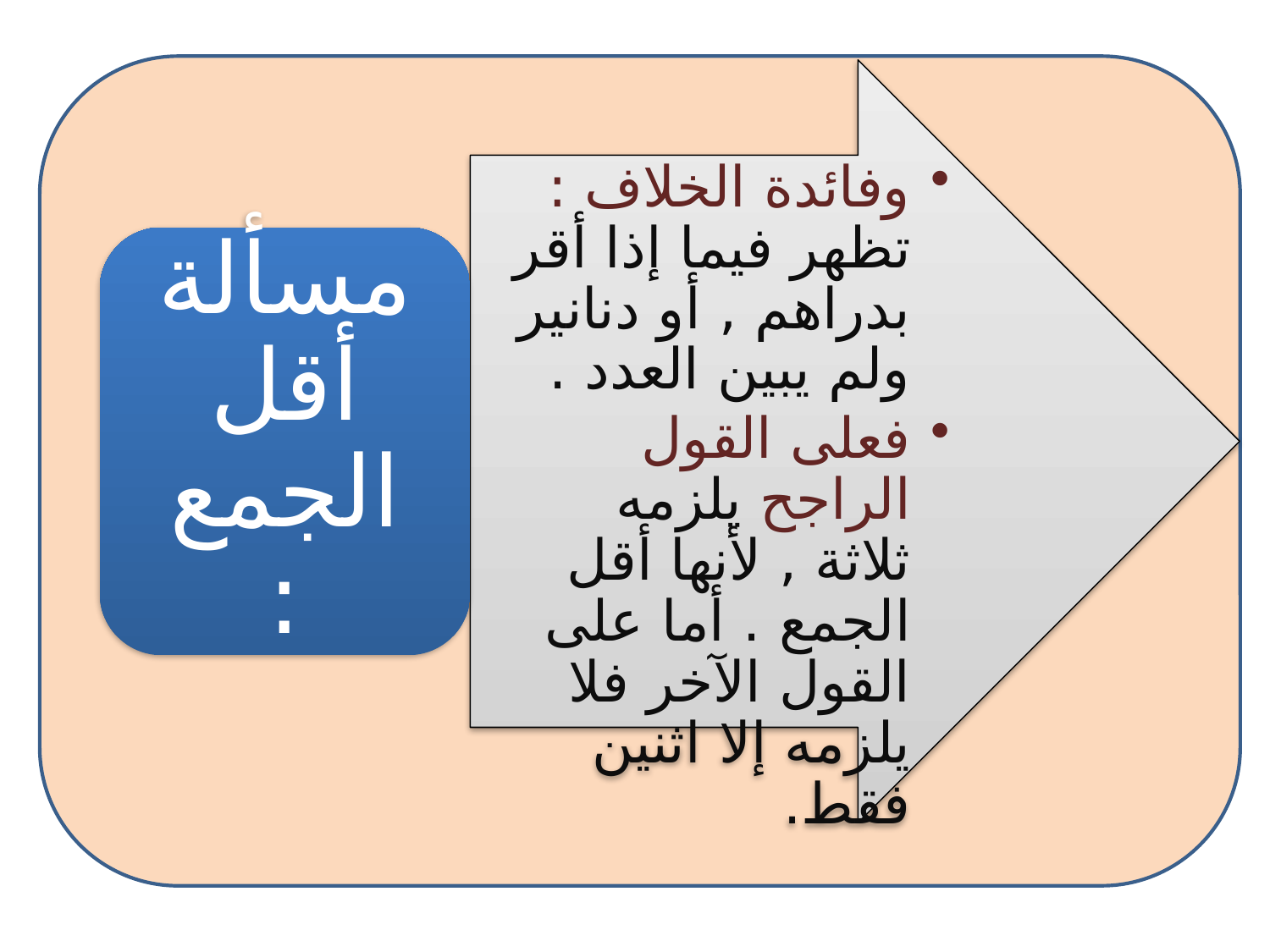

وفائدة الخلاف : تظهر فيما إذا أقر بدراهم , أو دنانير ولم يبين العدد .
فعلى القول الراجح يلزمه ثلاثة , لأنها أقل الجمع . أما على القول الآخر فلا يلزمه إلا اثنين فقط.
مسألة أقل الجمع :